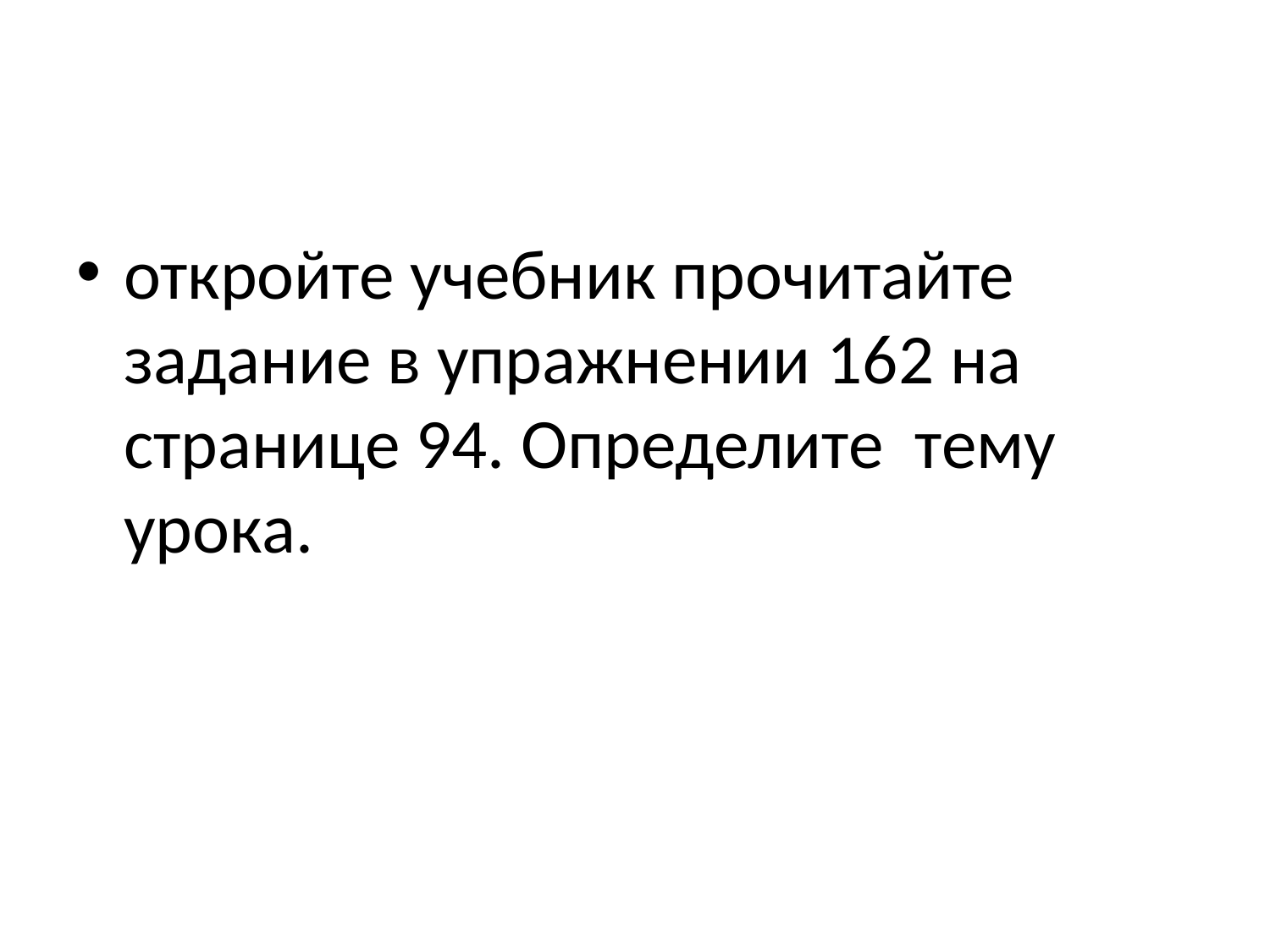

#
откройте учебник прочитайте задание в упражнении 162 на странице 94. Определите  тему урока.